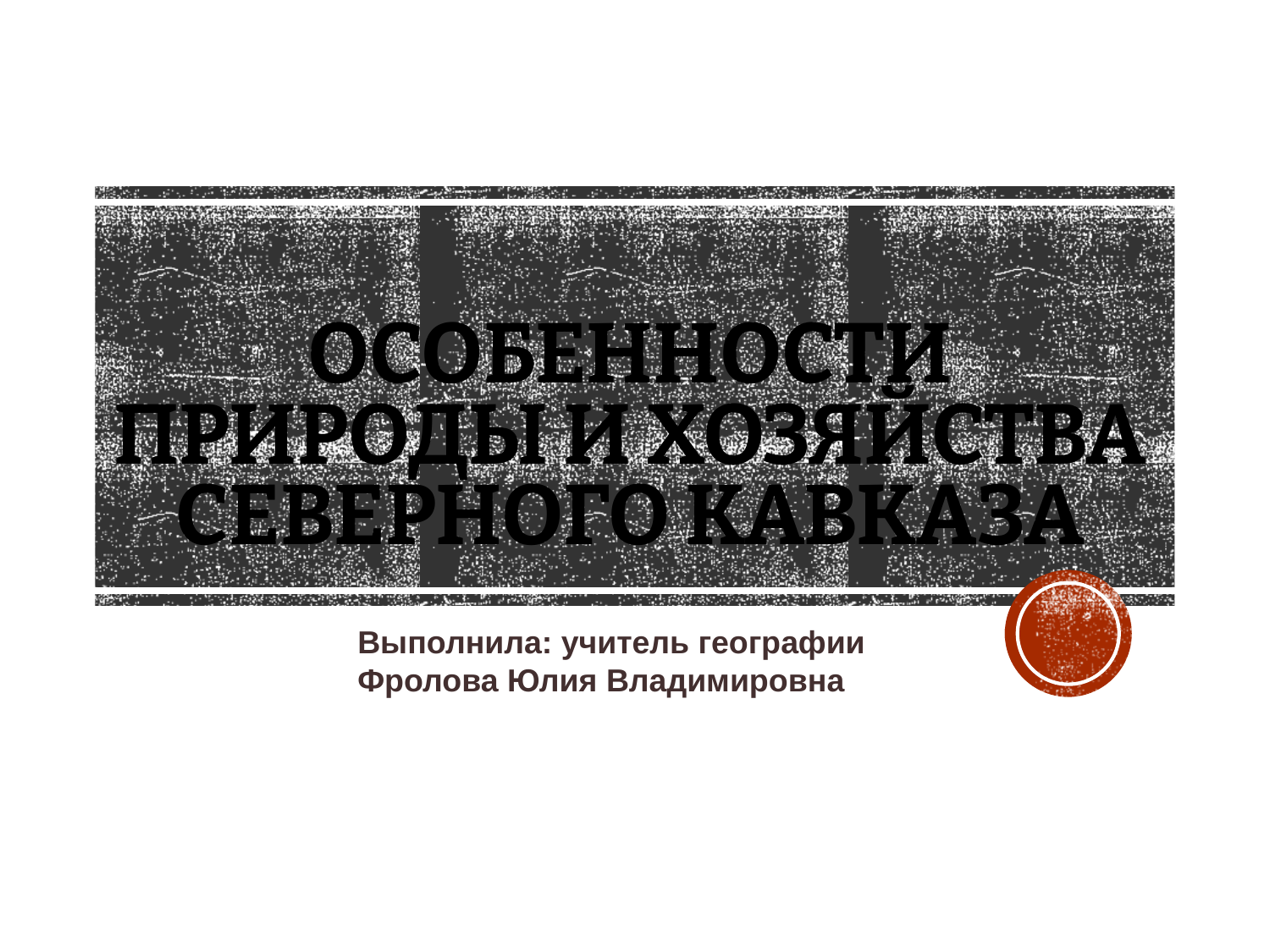

# Особенности природы и хозяйства Северного Кавказа
Выполнила: учитель географии
Фролова Юлия Владимировна